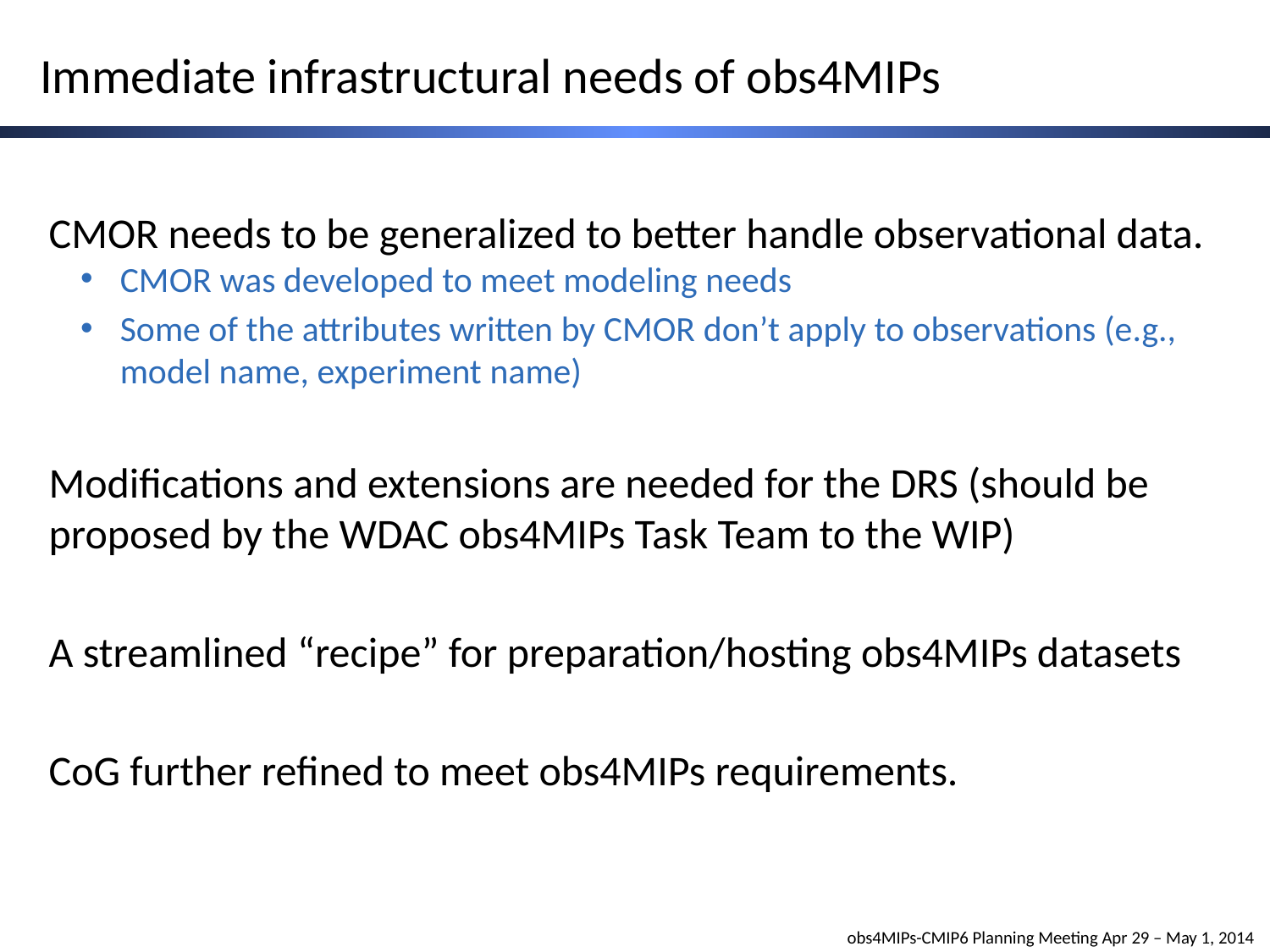

# Immediate infrastructural needs of obs4MIPs
CMOR needs to be generalized to better handle observational data.
CMOR was developed to meet modeling needs
Some of the attributes written by CMOR don’t apply to observations (e.g., model name, experiment name)

Modifications and extensions are needed for the DRS (should be proposed by the WDAC obs4MIPs Task Team to the WIP)

A streamlined “recipe” for preparation/hosting obs4MIPs datasets

CoG further refined to meet obs4MIPs requirements.